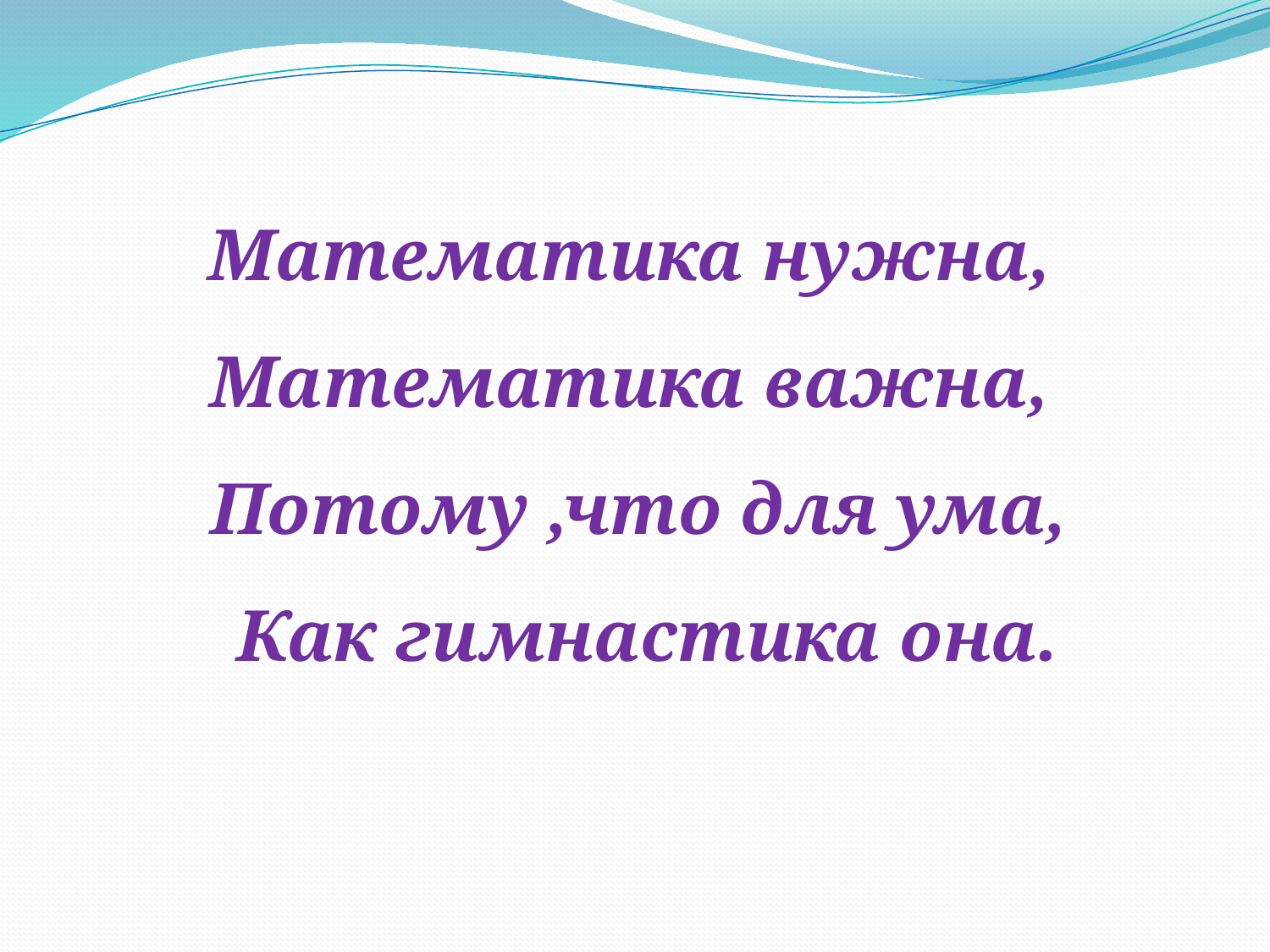

Математика нужна,
Математика важна,
 Потому ,что для ума,
  Как гимнастика она.